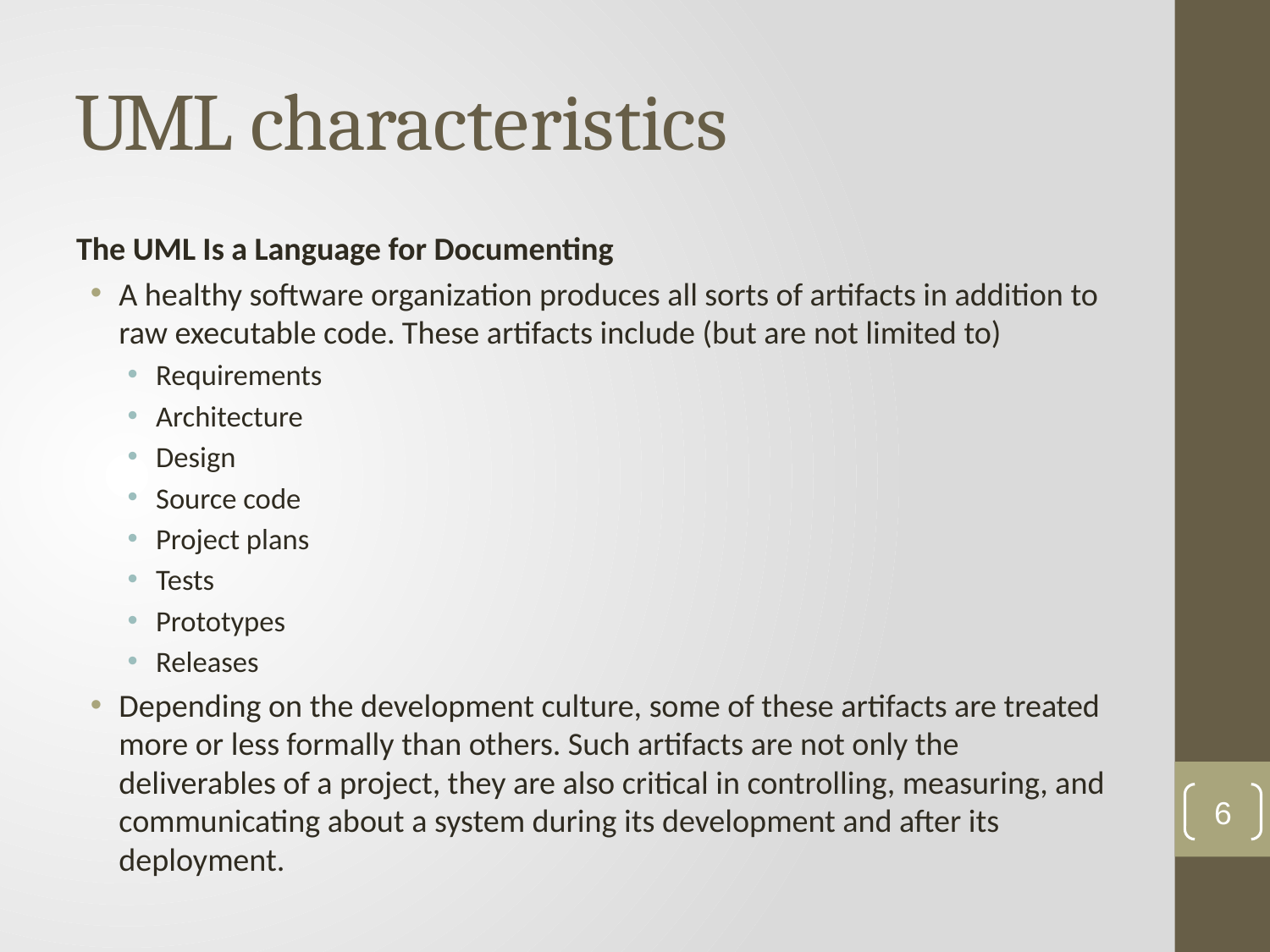

# UML characteristics
The UML Is a Language for Documenting
A healthy software organization produces all sorts of artifacts in addition to raw executable code. These artifacts include (but are not limited to)
Requirements
Architecture
Design
Source code
Project plans
Tests
Prototypes
Releases
Depending on the development culture, some of these artifacts are treated more or less formally than others. Such artifacts are not only the deliverables of a project, they are also critical in controlling, measuring, and communicating about a system during its development and after its deployment.

6